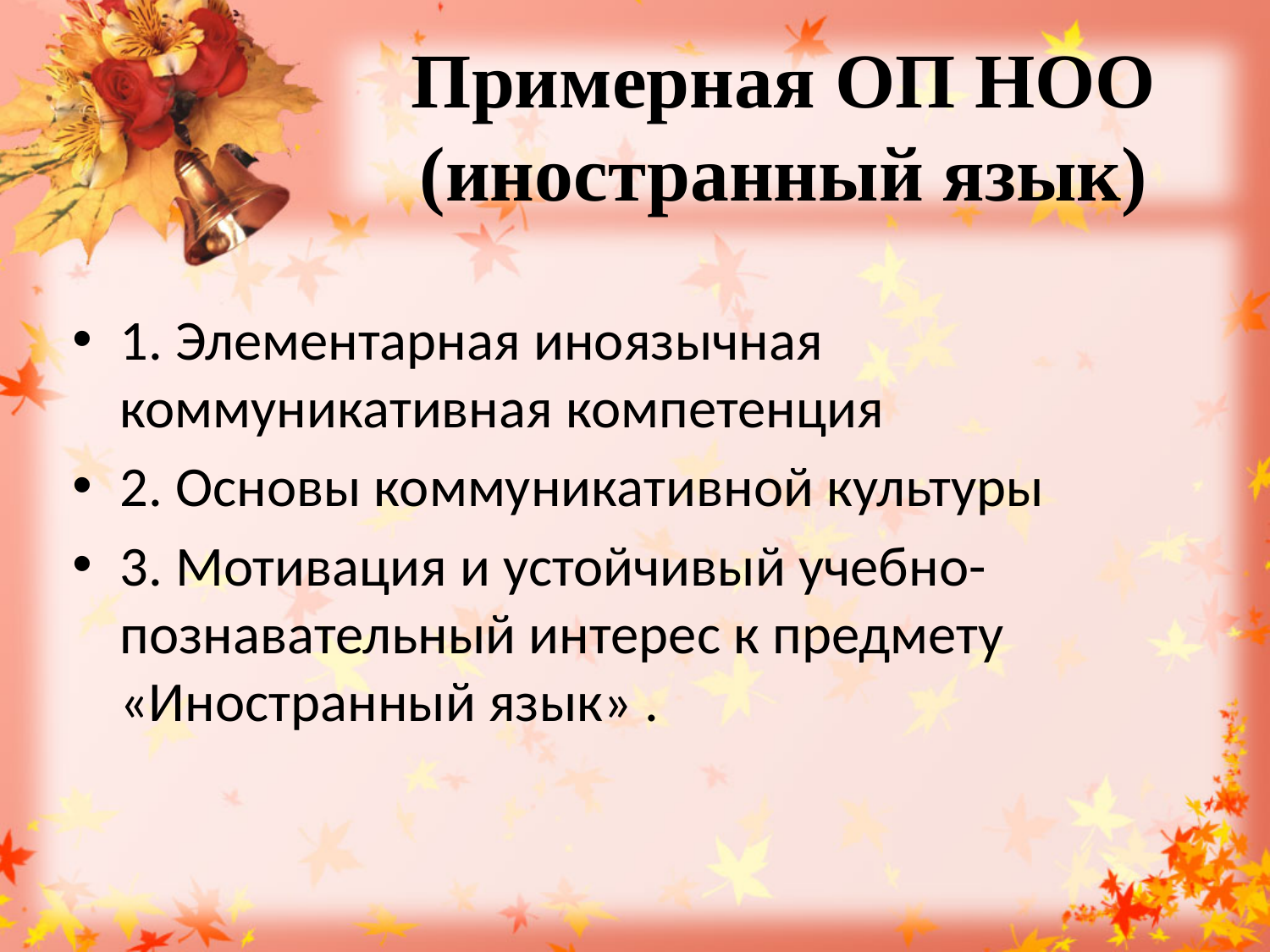

# Примерная ОП НОО (иностранный язык)
1. Элементарная иноязычная коммуникативная компетенция
2. Основы коммуникативной культуры
3. Мотивация и устойчивый учебно-познавательный интерес к предмету «Иностранный язык» .